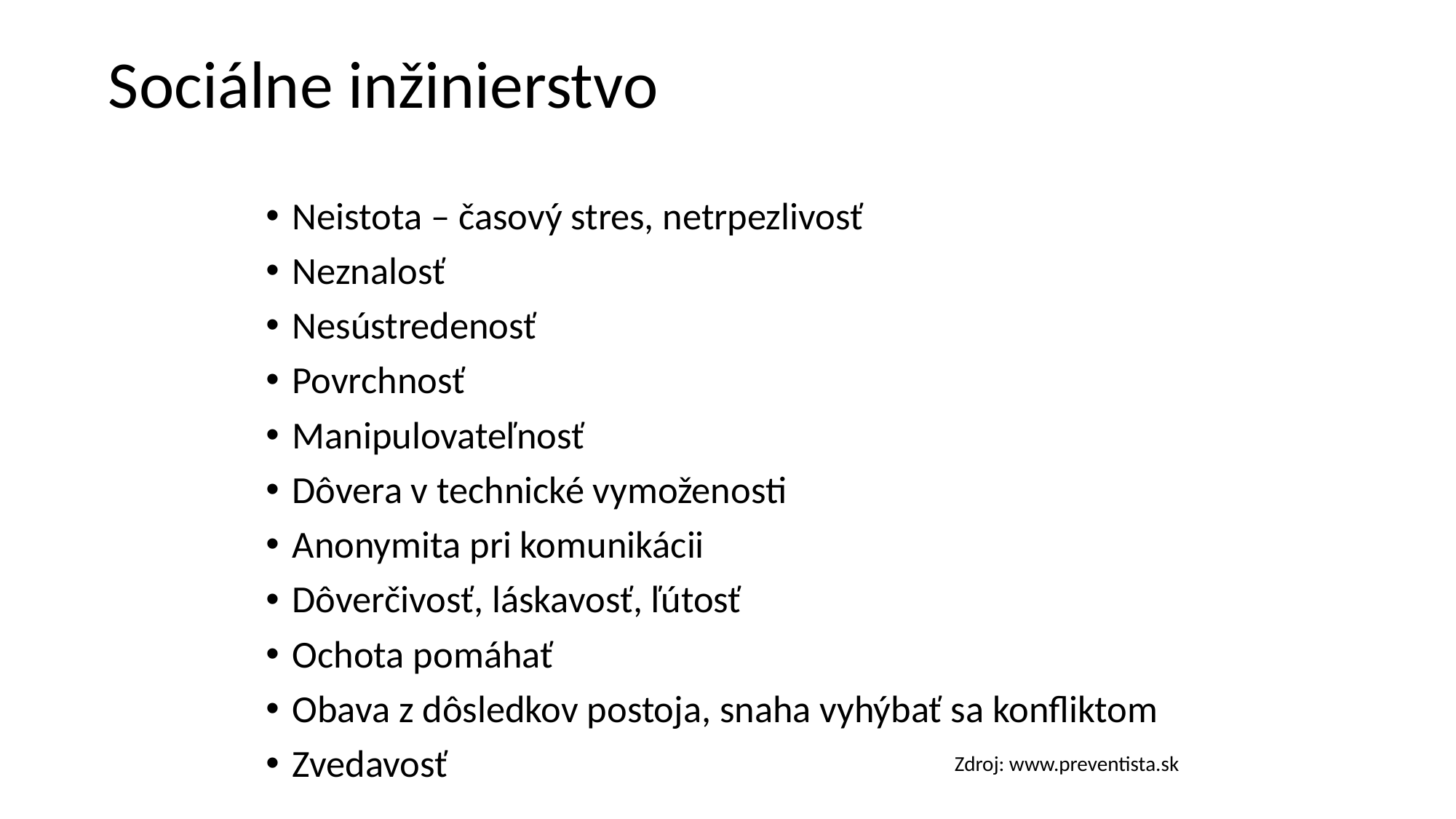

# Sociálne inžinierstvo
Neistota – časový stres, netrpezlivosť
Neznalosť
Nesústredenosť
Povrchnosť
Manipulovateľnosť
Dôvera v technické vymoženosti
Anonymita pri komunikácii
Dôverčivosť, láskavosť, ľútosť
Ochota pomáhať
Obava z dôsledkov postoja, snaha vyhýbať sa konfliktom
Zvedavosť
Zdroj: www.preventista.sk